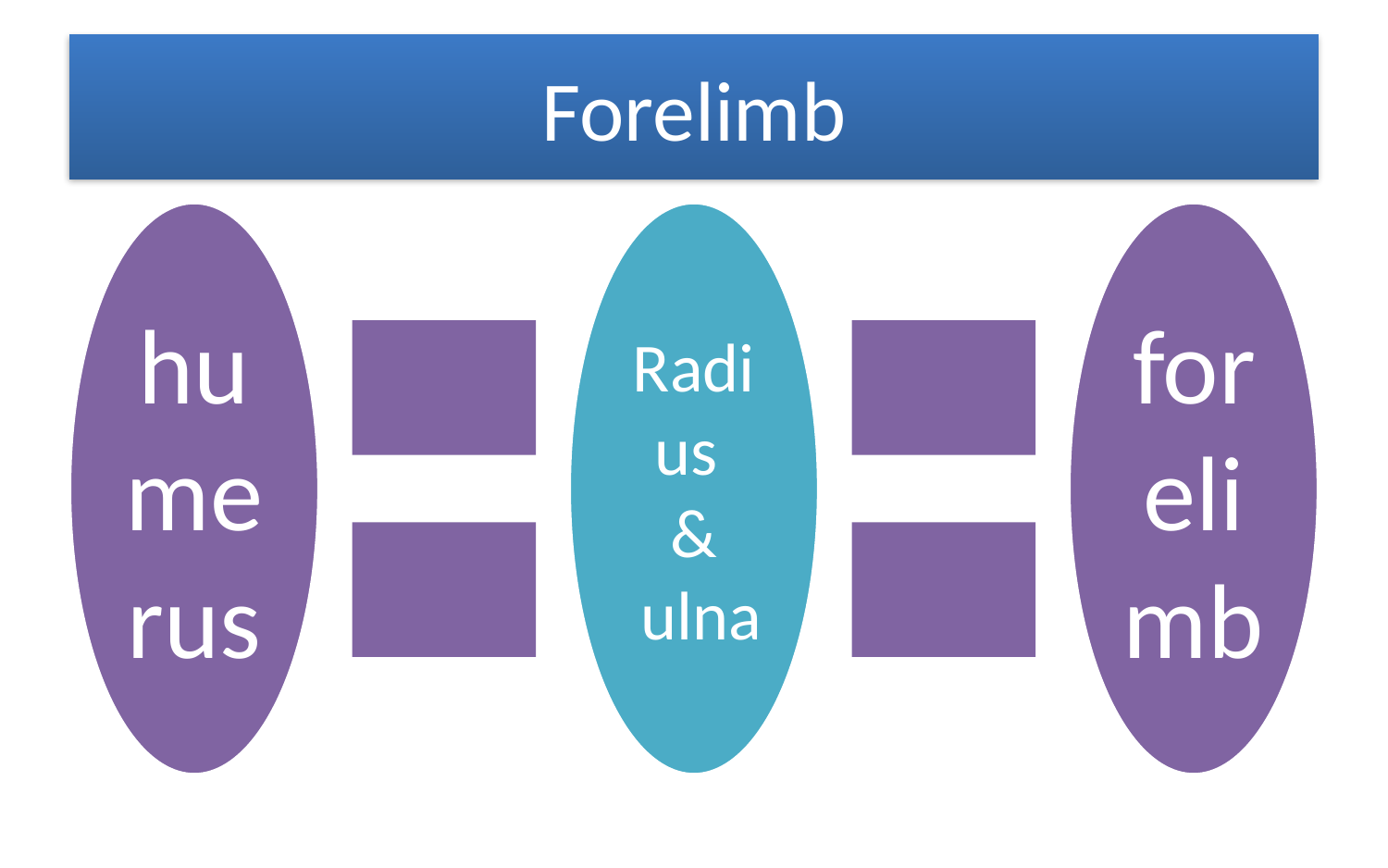

# Forelimb
humerus
Radius
&
 ulna
forelimb